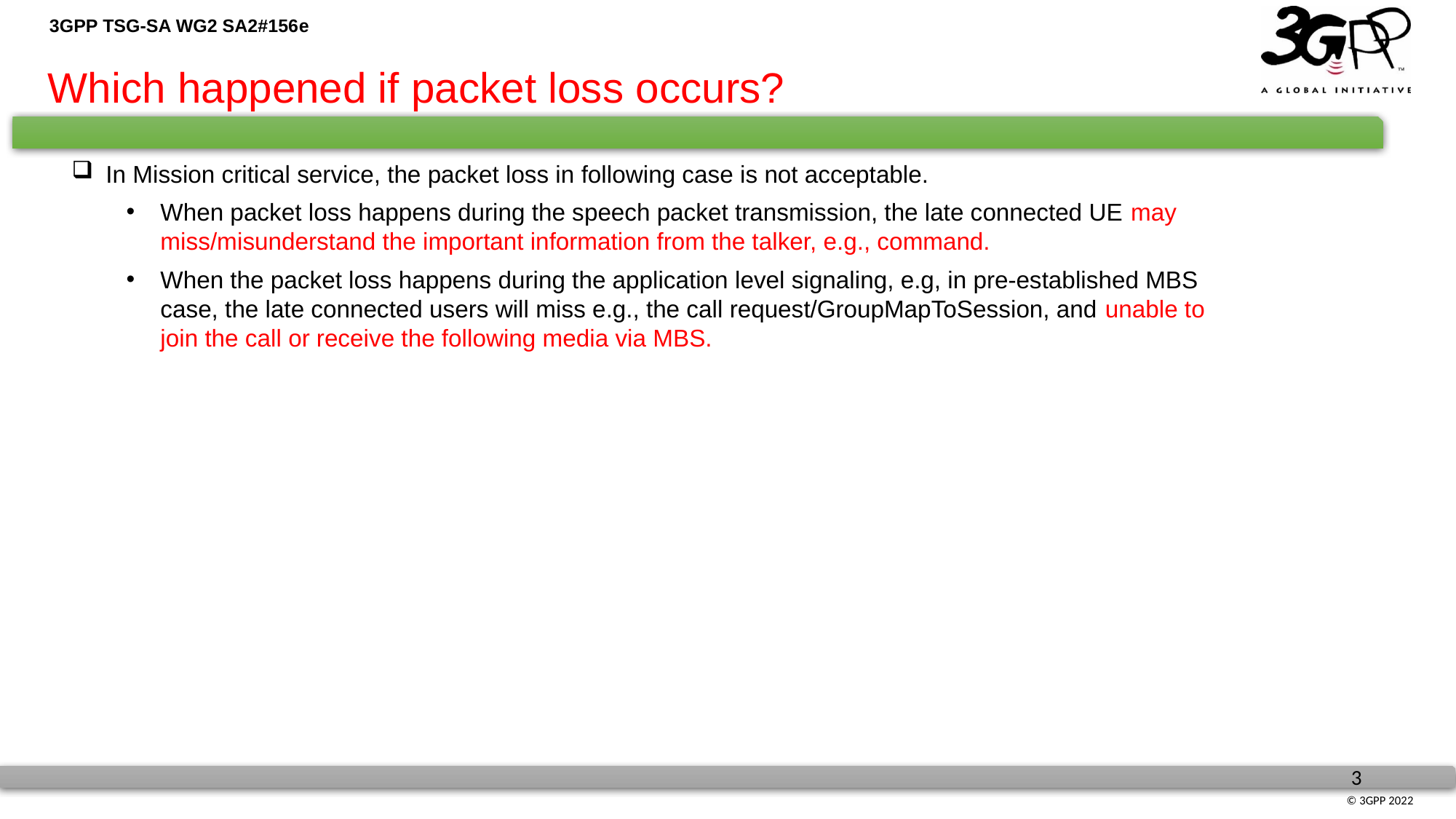

Which happened if packet loss occurs?
In Mission critical service, the packet loss in following case is not acceptable.
When packet loss happens during the speech packet transmission, the late connected UE may miss/misunderstand the important information from the talker, e.g., command.
When the packet loss happens during the application level signaling, e.g, in pre-established MBS case, the late connected users will miss e.g., the call request/GroupMapToSession, and unable to join the call or receive the following media via MBS.